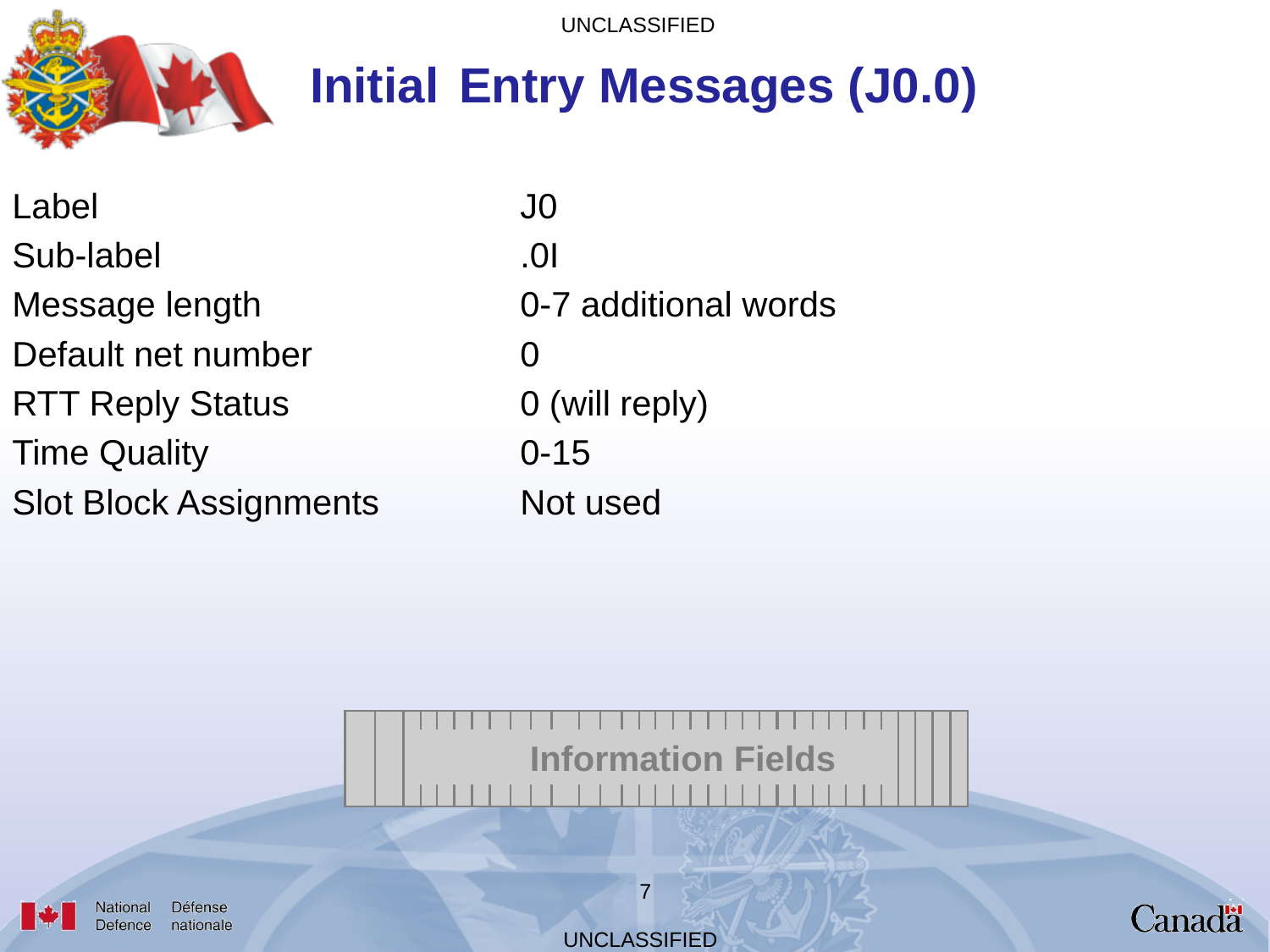

Initial Entry Messages (J0.0)
Label				J0
Sub-label			.0I
Message length			0-7 additional words
Default net number		0
RTT Reply Status		0 (will reply)
Time Quality			0-15
Slot Block Assignments		Not used

          Information Fields